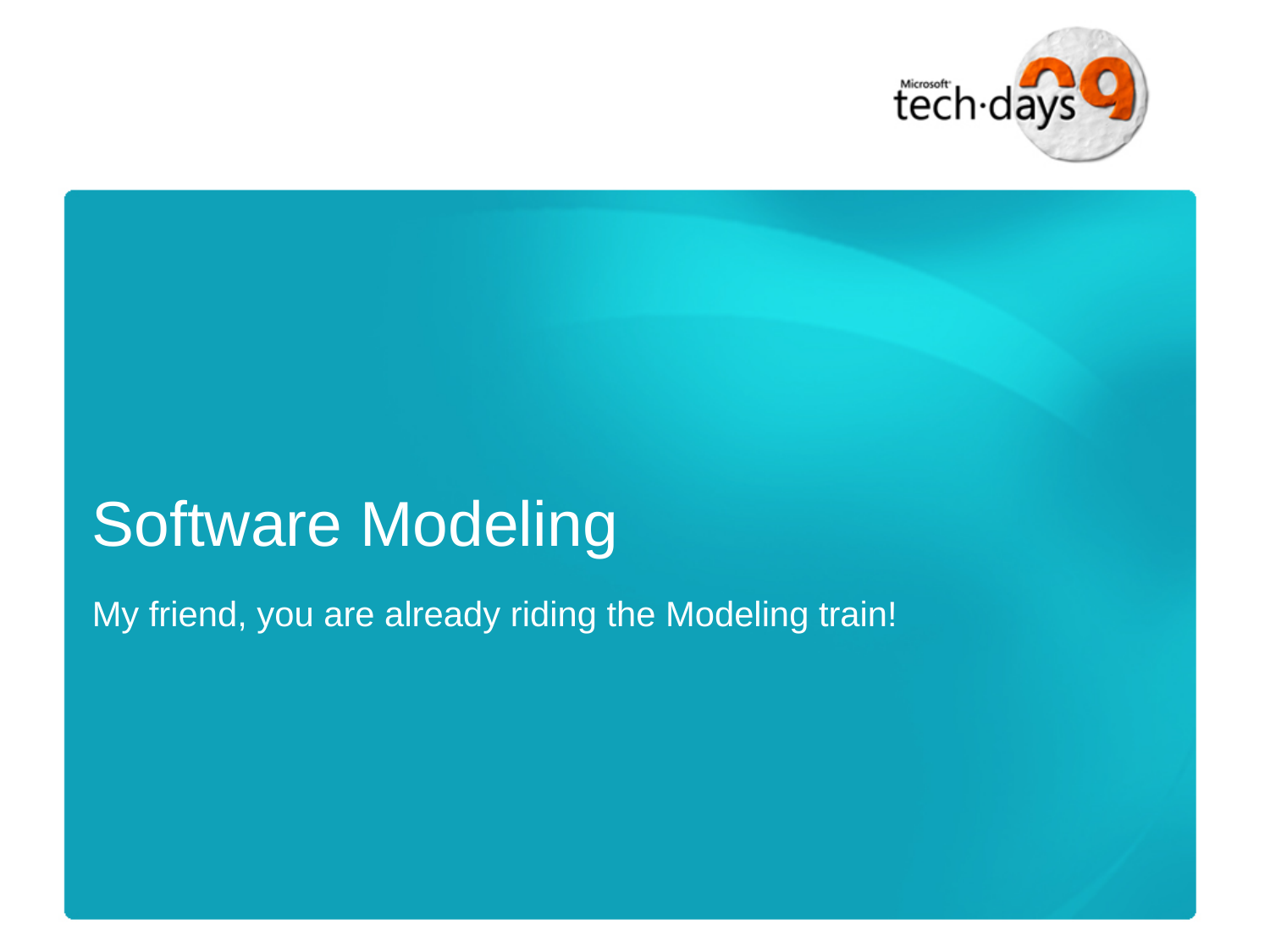

# Software Modeling
My friend, you are already riding the Modeling train!